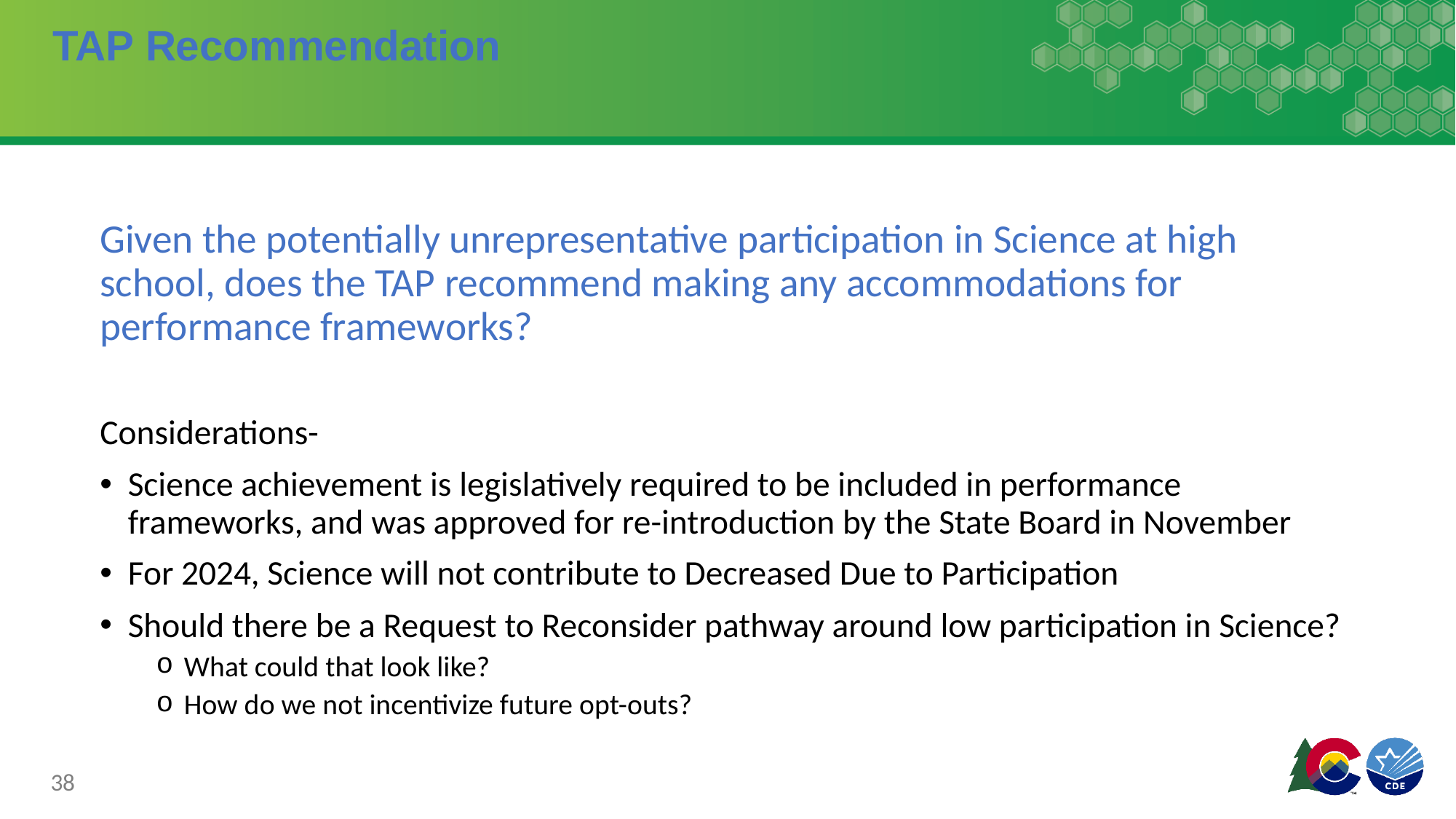

# TAP Recommendation
Given the potentially unrepresentative participation in Science at high school, does the TAP recommend making any accommodations for performance frameworks?

Considerations-
Science achievement is legislatively required to be included in performance frameworks, and was approved for re-introduction by the State Board in November
For 2024, Science will not contribute to Decreased Due to Participation
Should there be a Request to Reconsider pathway around low participation in Science?
What could that look like?
How do we not incentivize future opt-outs?

38